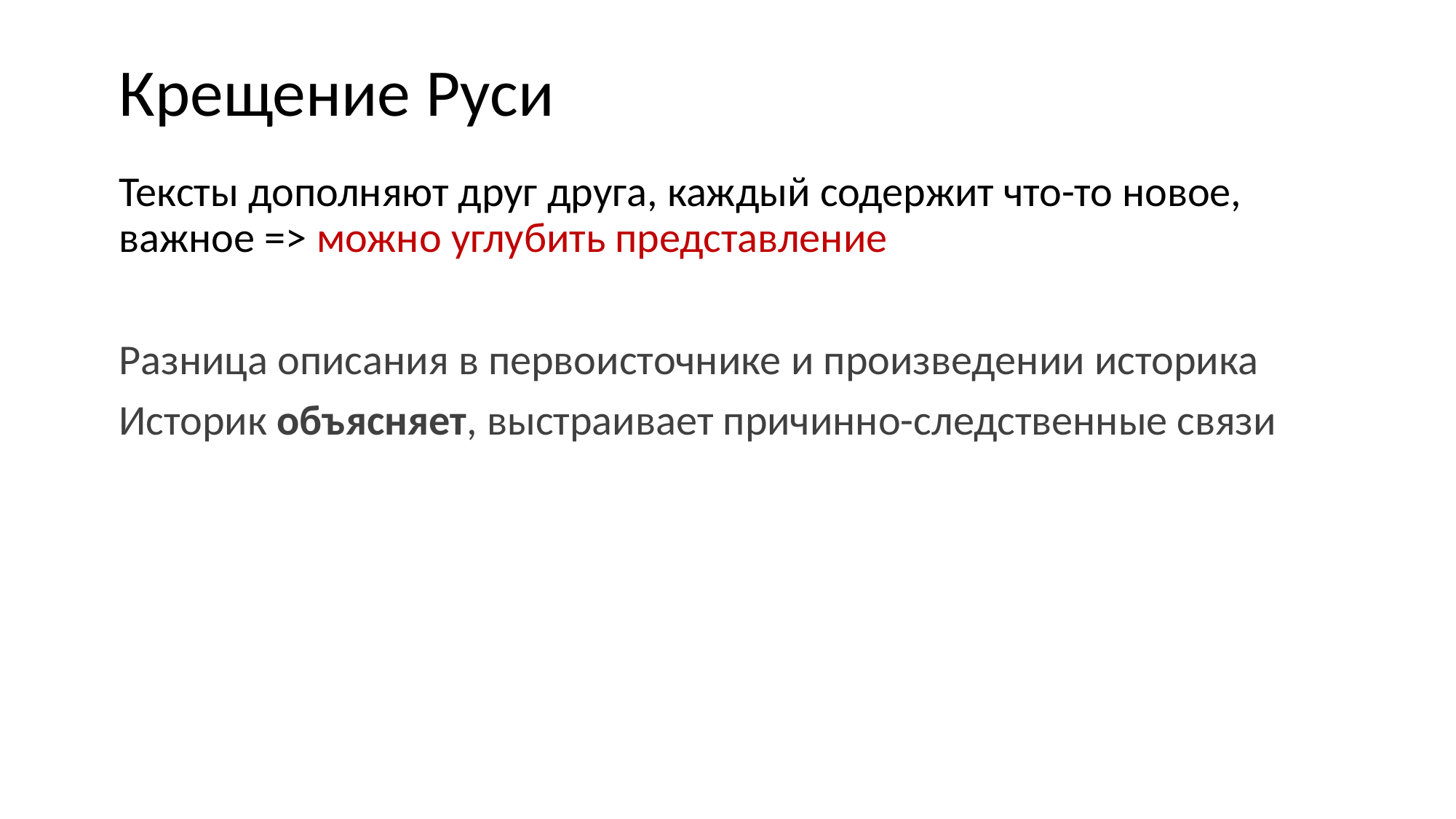

# Крещение Руси
Тексты дополняют друг друга, каждый содержит что-то новое, важное => можно углубить представление

Разница описания в первоисточнике и произведении историка
Историк объясняет, выстраивает причинно-следственные связи